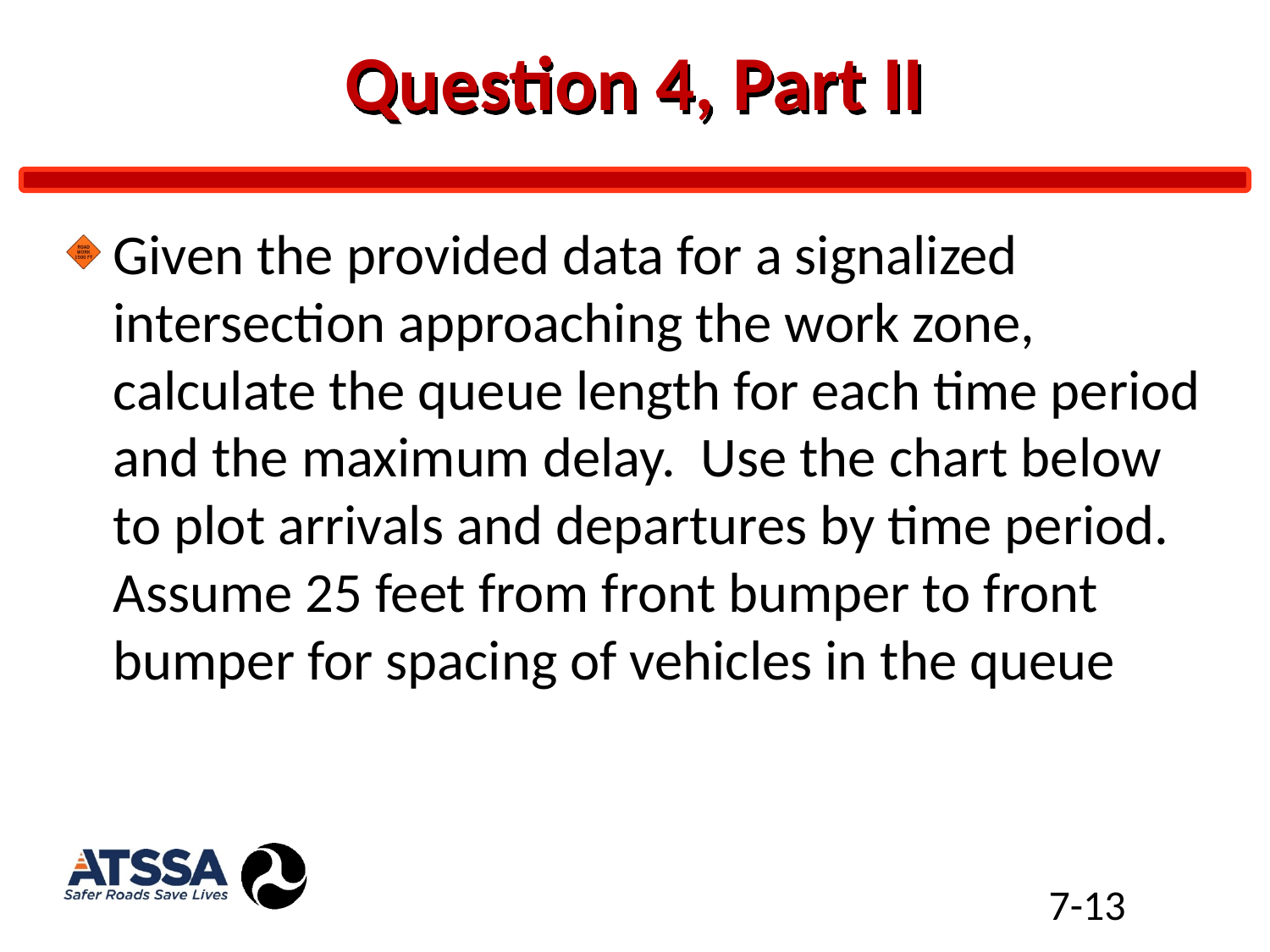

# Question 4, Part II
Given the provided data for a signalized intersection approaching the work zone, calculate the queue length for each time period and the maximum delay.  Use the chart below to plot arrivals and departures by time period.  Assume 25 feet from front bumper to front bumper for spacing of vehicles in the queue